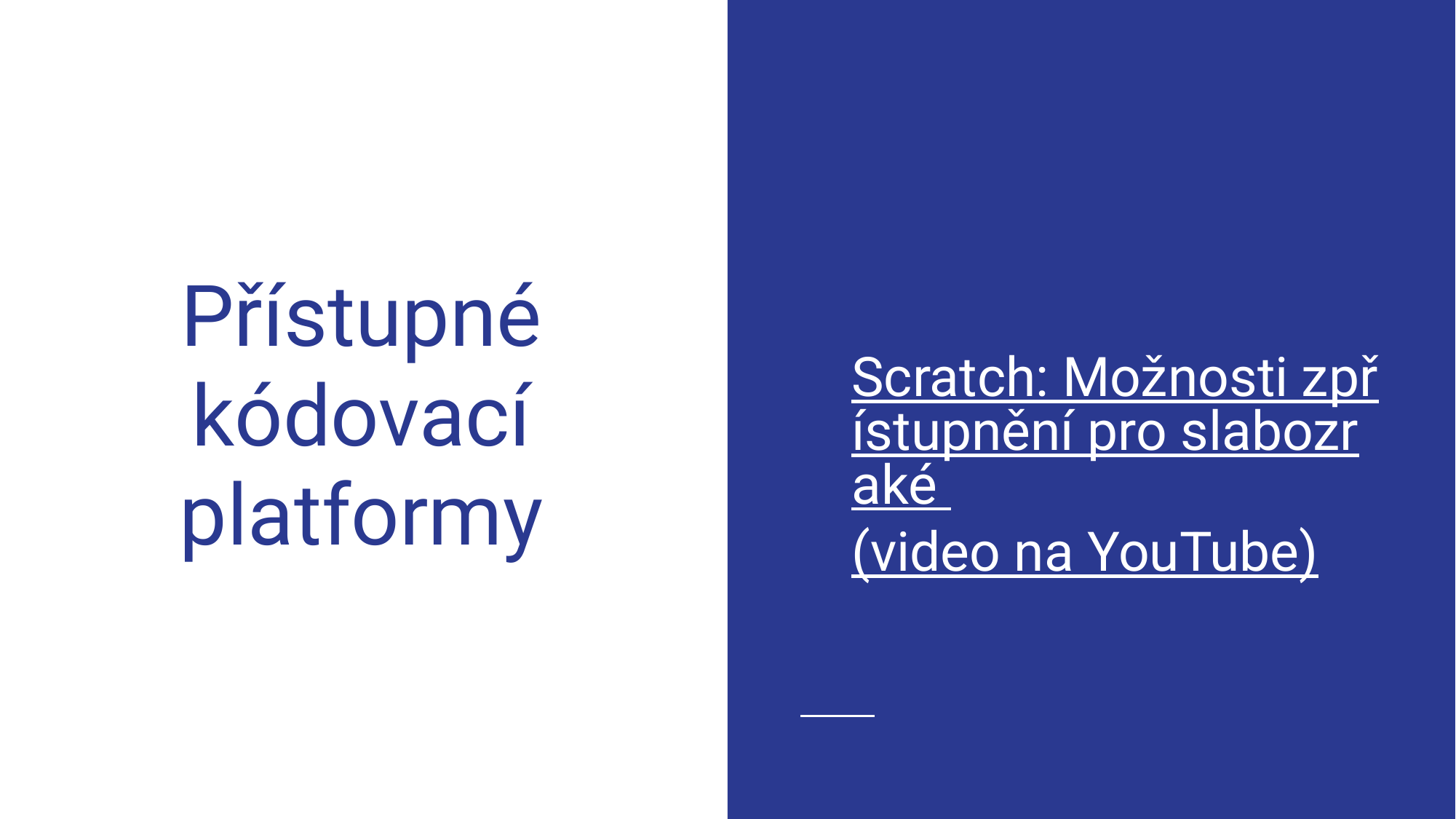

Scratch: Možnosti zpřístupnění pro slabozraké (video na YouTube)
# Přístupné kódovací platformy